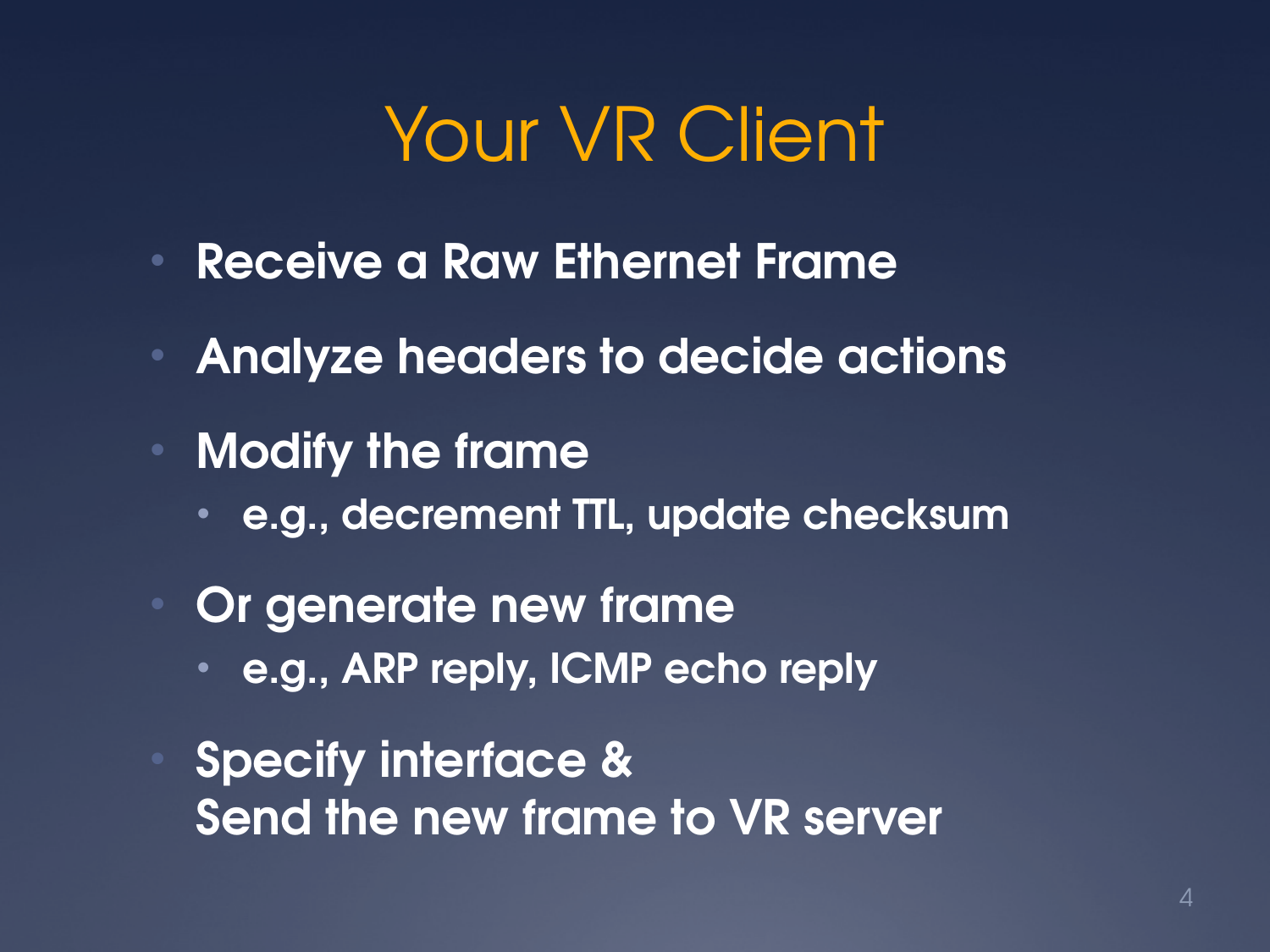

# Your VR Client
Receive a Raw Ethernet Frame
Analyze headers to decide actions
Modify the frame
e.g., decrement TTL, update checksum
Or generate new frame
e.g., ARP reply, ICMP echo reply
Specify interface &
Send the new frame to VR server
4